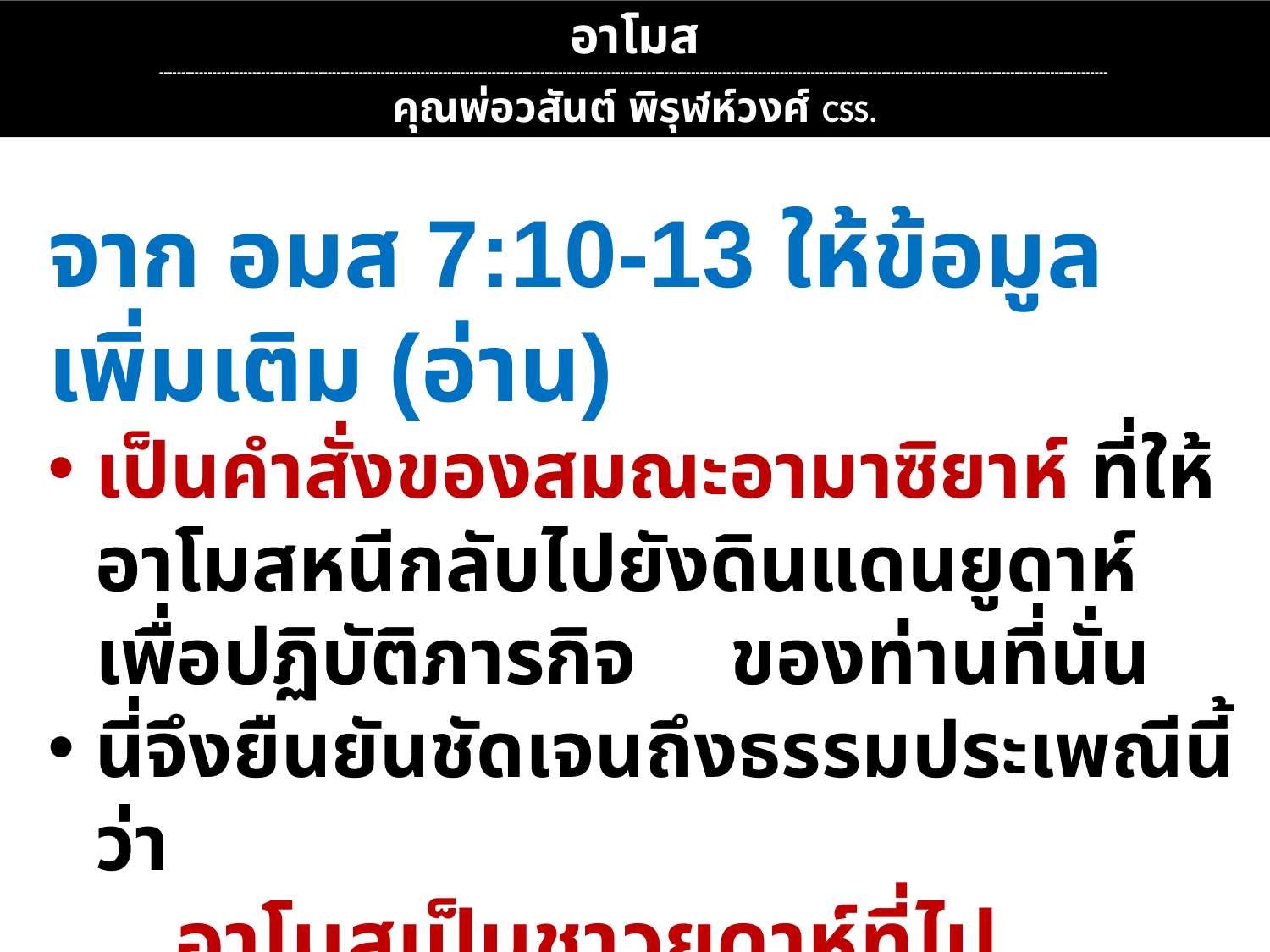

อาโมส
----------------------------------------------------------------------------------------------------------------------------------------------------------------------------------------------------------------------
คุณพ่อวสันต์ พิรุฬห์วงศ์ CSS.
จาก อมส 7:10-13 ให้ข้อมูลเพิ่มเติม (อ่าน)
เป็นคำสั่งของสมณะอามาซิยาห์ ที่ให้อาโมสหนีกลับไปยังดินแดนยูดาห์ เพื่อปฏิบัติภารกิจ	ของท่านที่นั่น
นี่จึงยืนยันชัดเจนถึงธรรมประเพณีนี้ว่า
	อาโมสเป็นชาวยูดาห์ที่ไปประกาศพระวาจา	ของพระเจ้าในอาณาจักรอิสราเอล